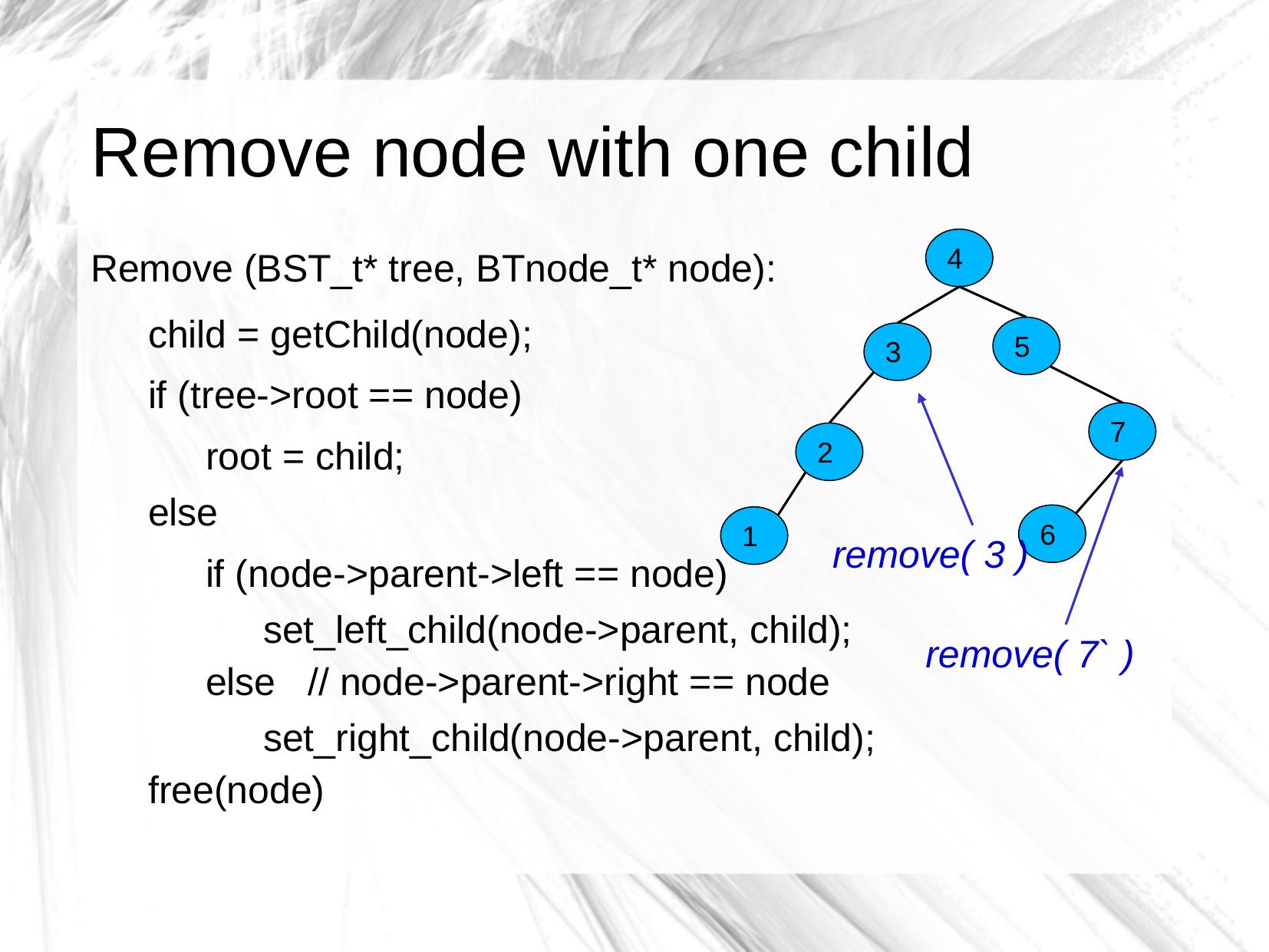

# Remove node with one child
4
Remove (BST_t* tree, BTnode_t* node):
child = getChild(node);
if (tree->root == node)
root = child;
else
if (node->parent->left == node)
set_left_child(node->parent, child);
else   // node->parent->right == node
set_right_child(node->parent, child);
free(node)

5
3
7
2
1
6
remove( 3 )
remove( 7` )